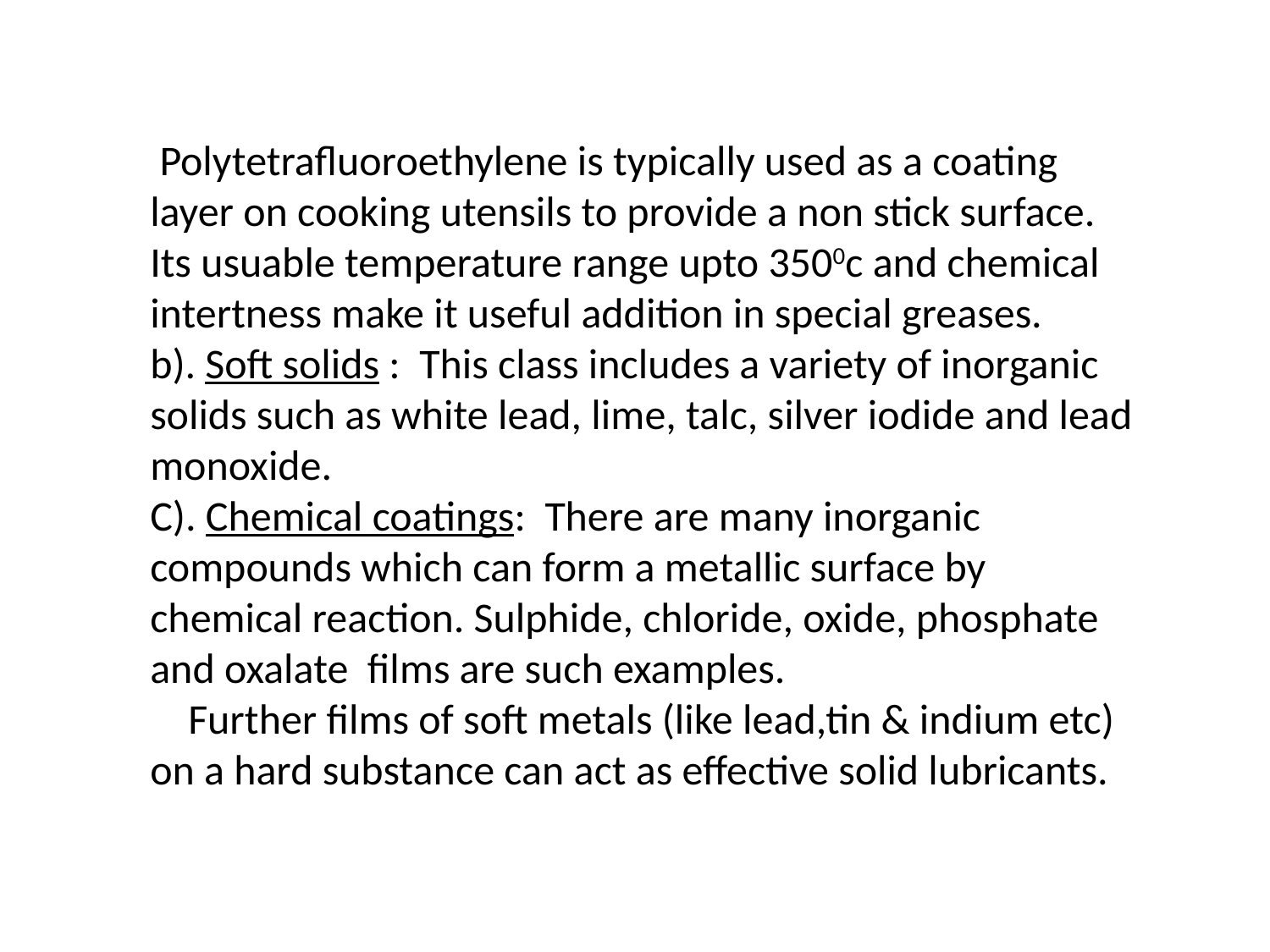

Polytetrafluoroethylene is typically used as a coating layer on cooking utensils to provide a non stick surface. Its usuable temperature range upto 3500c and chemical intertness make it useful addition in special greases.
b). Soft solids :  This class includes a variety of inorganic solids such as white lead, lime, talc, silver iodide and lead monoxide.
C). Chemical coatings:  There are many inorganic compounds which can form a metallic surface by chemical reaction. Sulphide, chloride, oxide, phosphate and oxalate  films are such examples.
    Further films of soft metals (like lead,tin & indium etc) on a hard substance can act as effective solid lubricants.